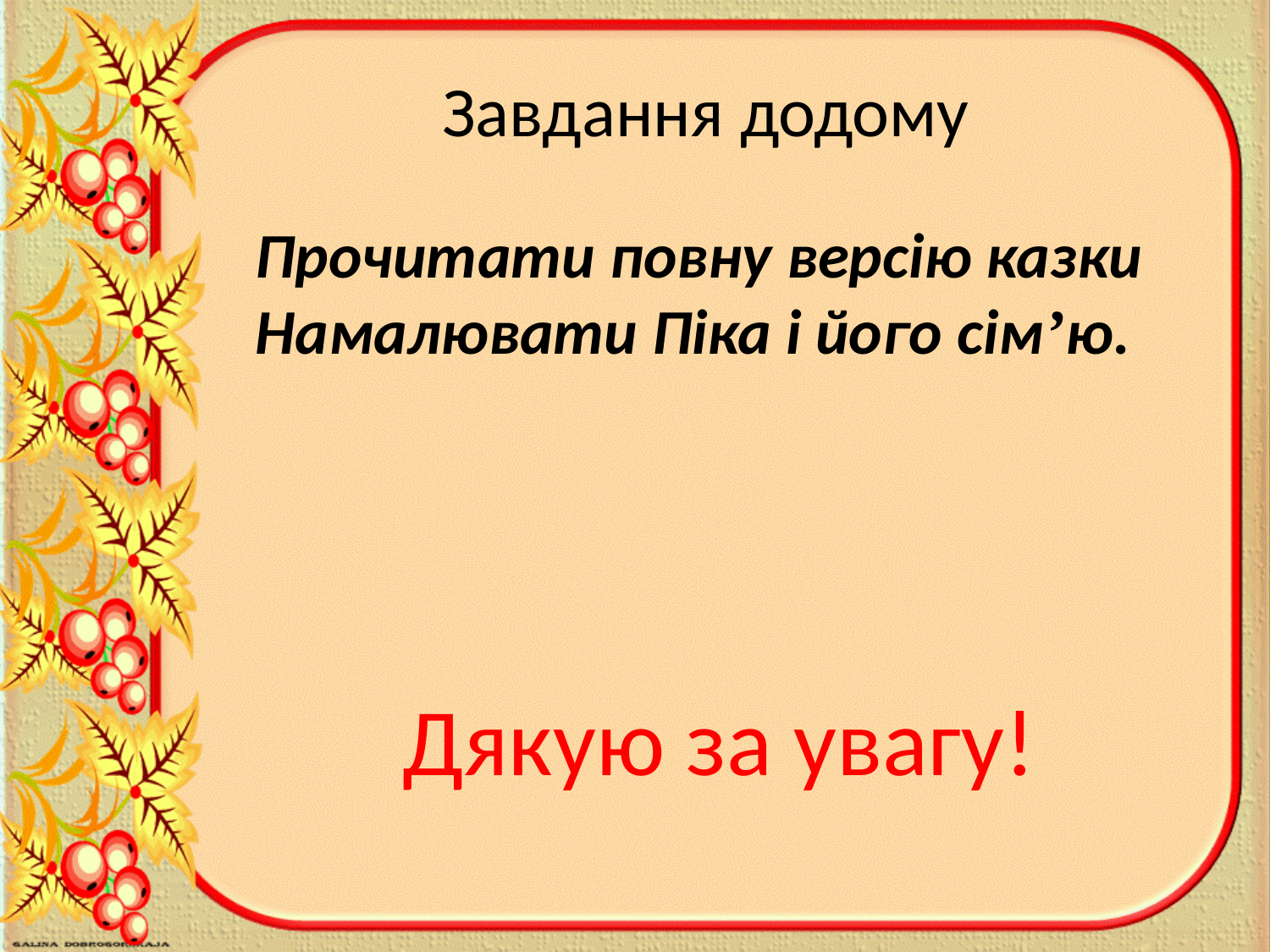

Завдання додому
Прочитати повну версію казки
Намалювати Піка і його сім’ю.
Дякую за увагу!